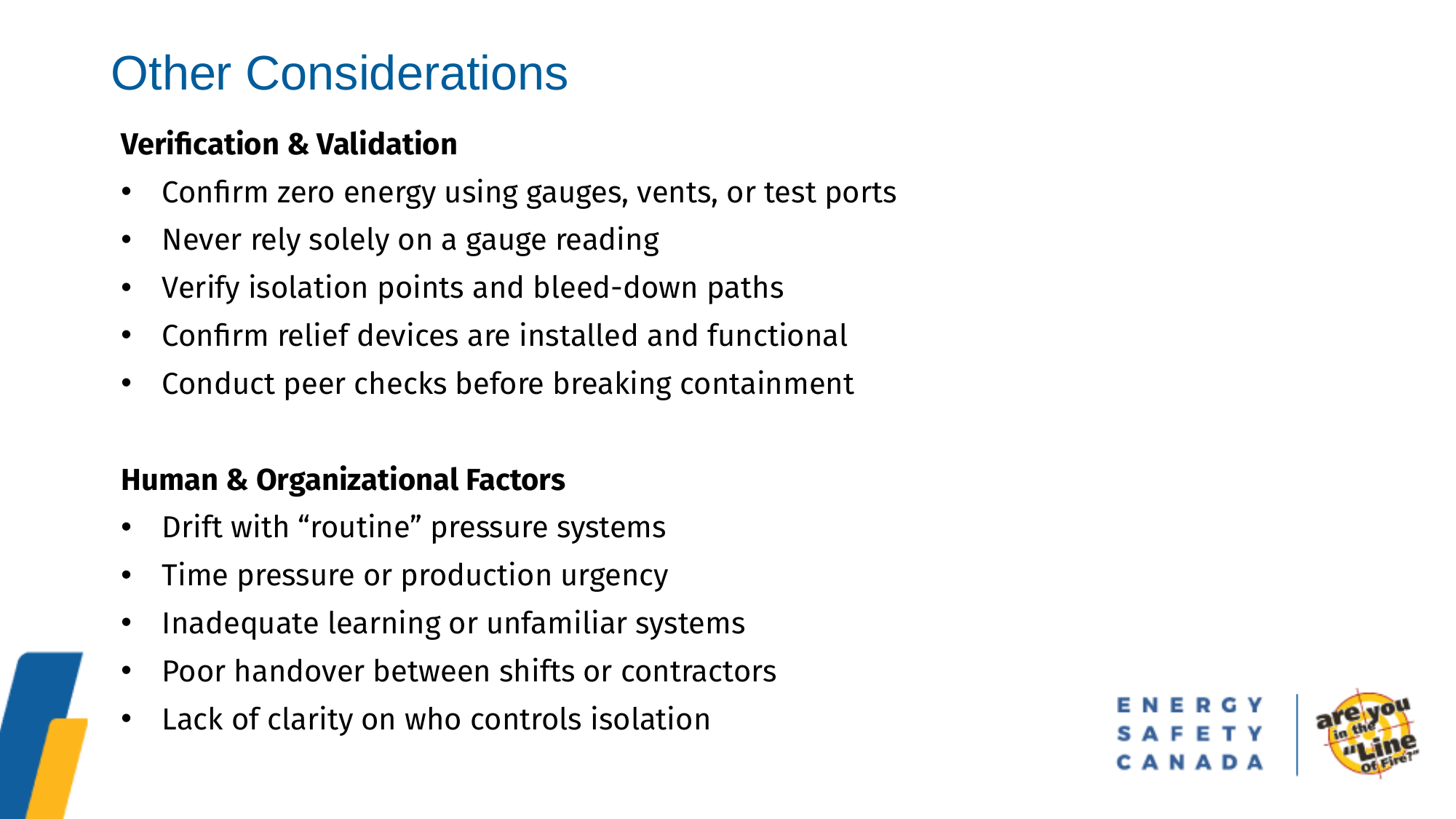

Other Considerations
Verification & Validation
Confirm zero energy using gauges, vents, or test ports
Never rely solely on a gauge reading
Verify isolation points and bleed-down paths
Confirm relief devices are installed and functional
Conduct peer checks before breaking containment

Human & Organizational Factors
Drift with “routine” pressure systems
Time pressure or production urgency
Inadequate learning or unfamiliar systems
Poor handover between shifts or contractors
Lack of clarity on who controls isolation